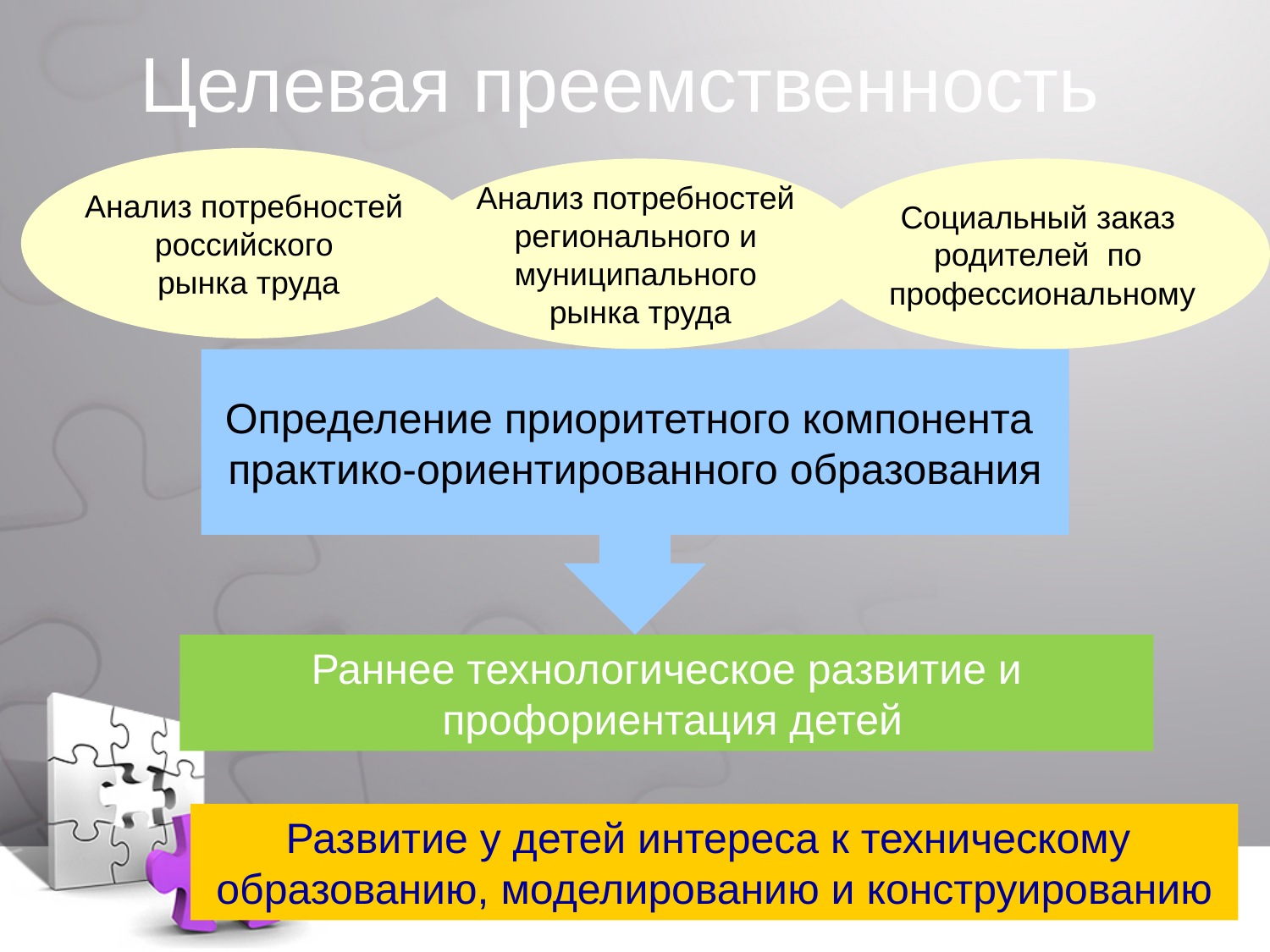

# Целевая преемственность
Анализ потребностей
российского
рынка труда
Анализ потребностей
регионального и
муниципального
рынка труда
Социальный заказ
родителей  по
профессиональному
Определение приоритетного компонента
практико-ориентированного образования
Раннее технологическое развитие и
 профориентация детей
Развитие у детей интереса к техническому
образованию, моделированию и конструированию